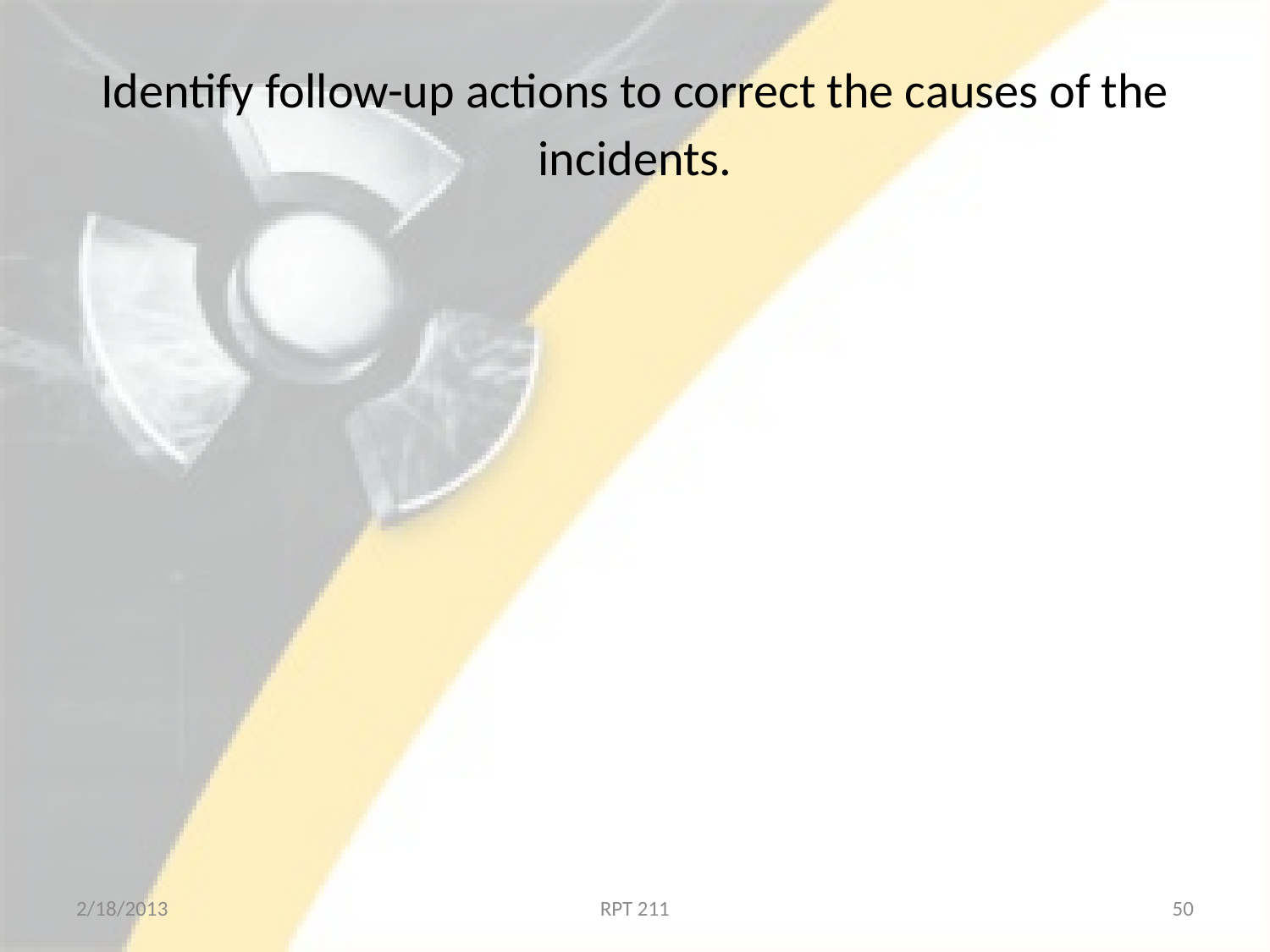

# Identify follow-up actions to correct the causes of the incidents.

2/18/2013
RPT 211
50